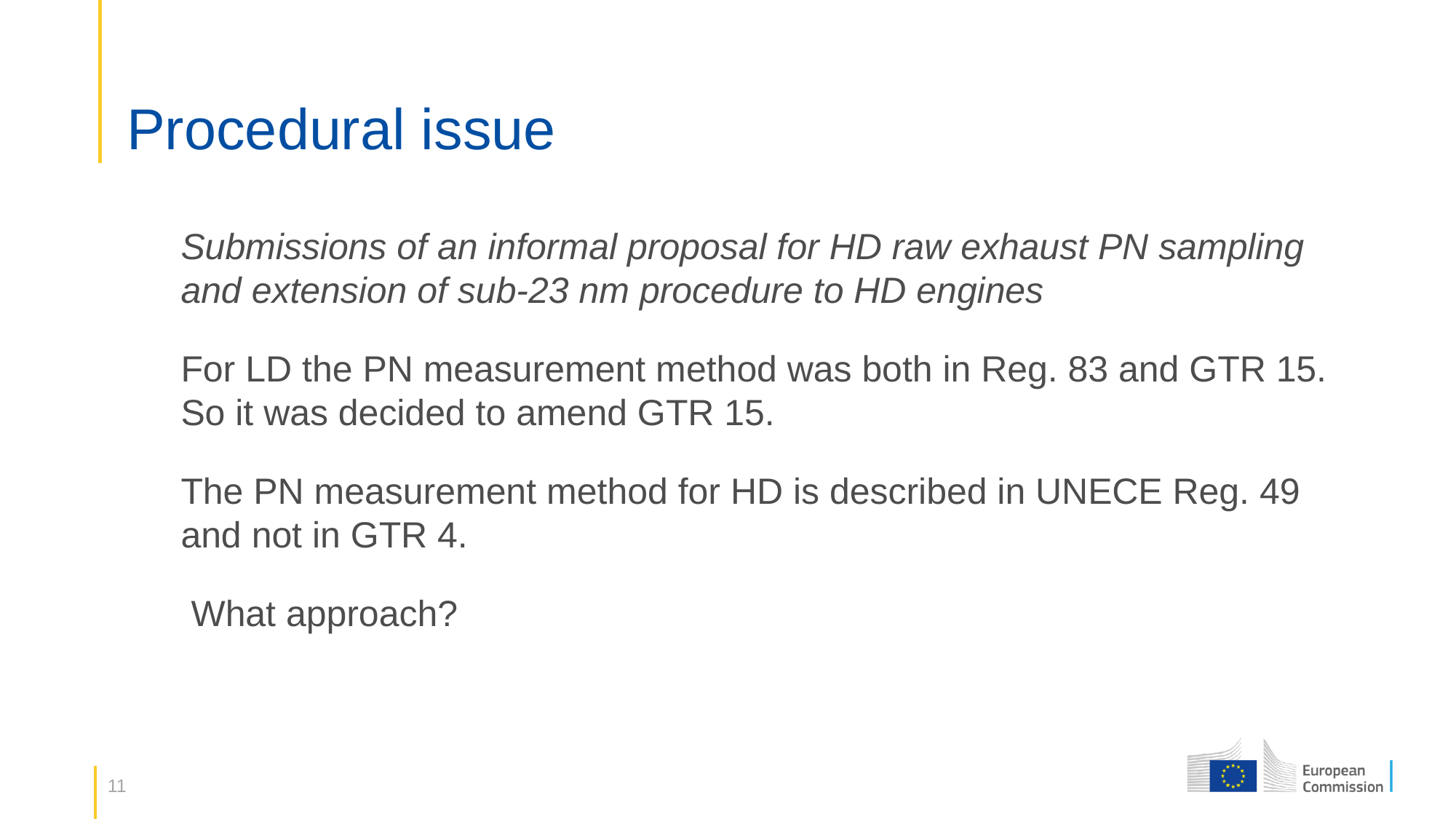

# Procedural issue
Submissions of an informal proposal for HD raw exhaust PN sampling and extension of sub-23 nm procedure to HD engines
For LD the PN measurement method was both in Reg. 83 and GTR 15. So it was decided to amend GTR 15.
The PN measurement method for HD is described in UNECE Reg. 49 and not in GTR 4.
 What approach?